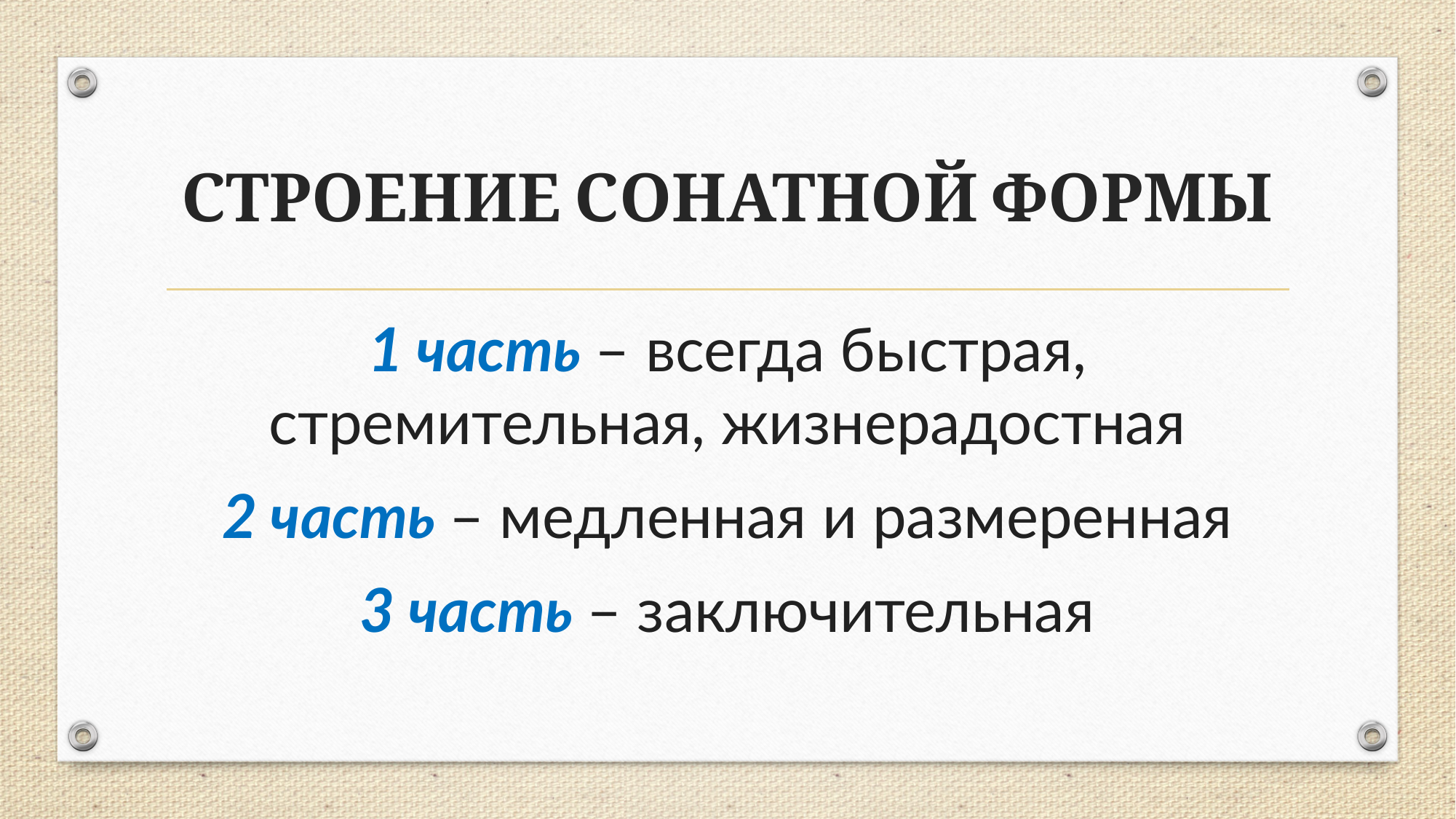

# СТРОЕНИЕ СОНАТНОЙ ФОРМЫ
1 часть – всегда быстрая, стремительная, жизнерадостная
2 часть – медленная и размеренная
3 часть – заключительная